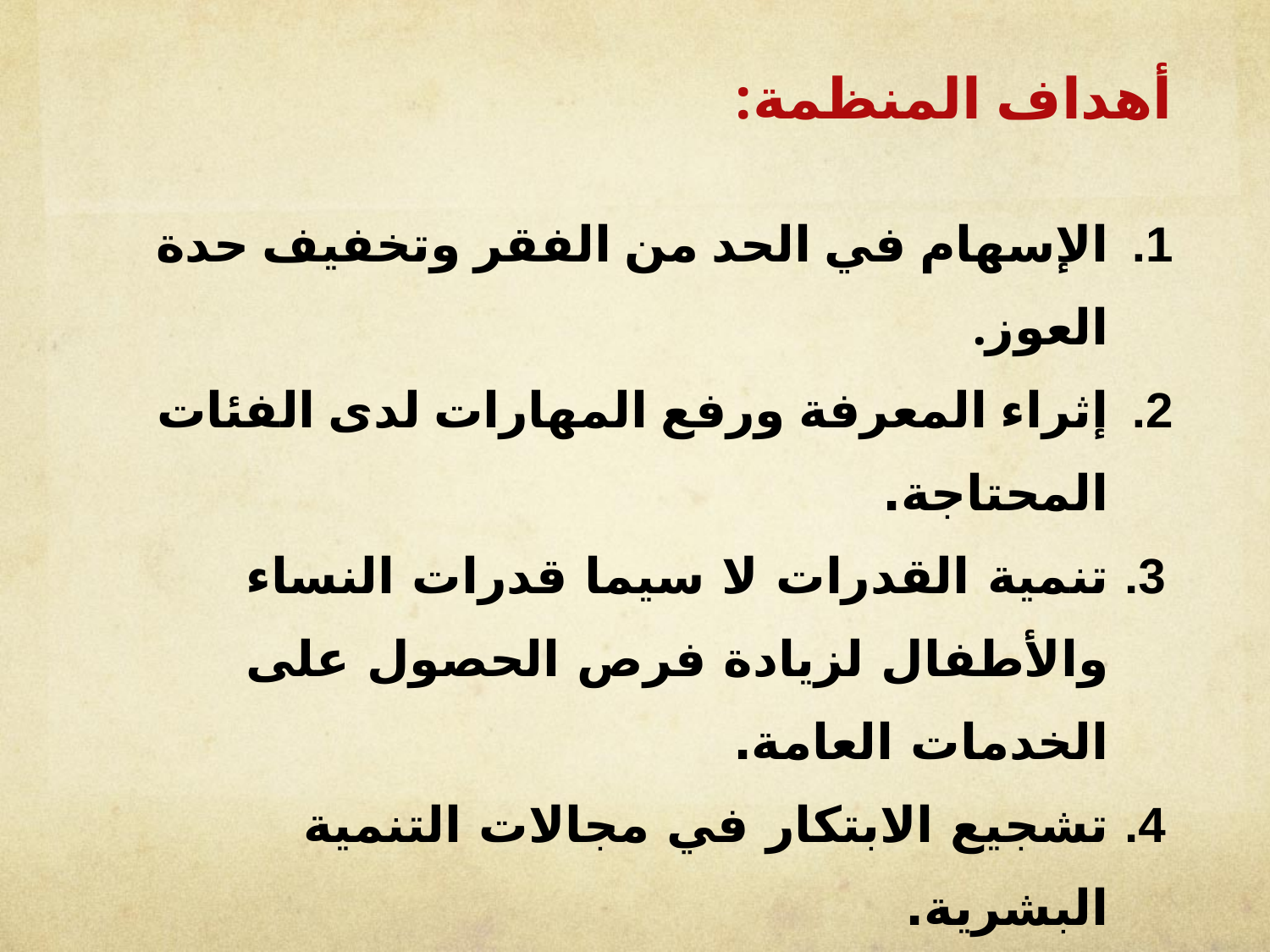

أهداف المنظمة:

الإسهام في الحد من الفقر وتخفيف حدة العوز.
إثراء المعرفة ورفع المهارات لدى الفئات المحتاجة.
تنمية القدرات لا سيما قدرات النساء والأطفال لزيادة فرص الحصول على الخدمات العامة.
تشجيع الابتكار في مجالات التنمية البشرية.
المبادرة ببرامج مبتكرة تكون قدوة ونموذج يحتذى به.